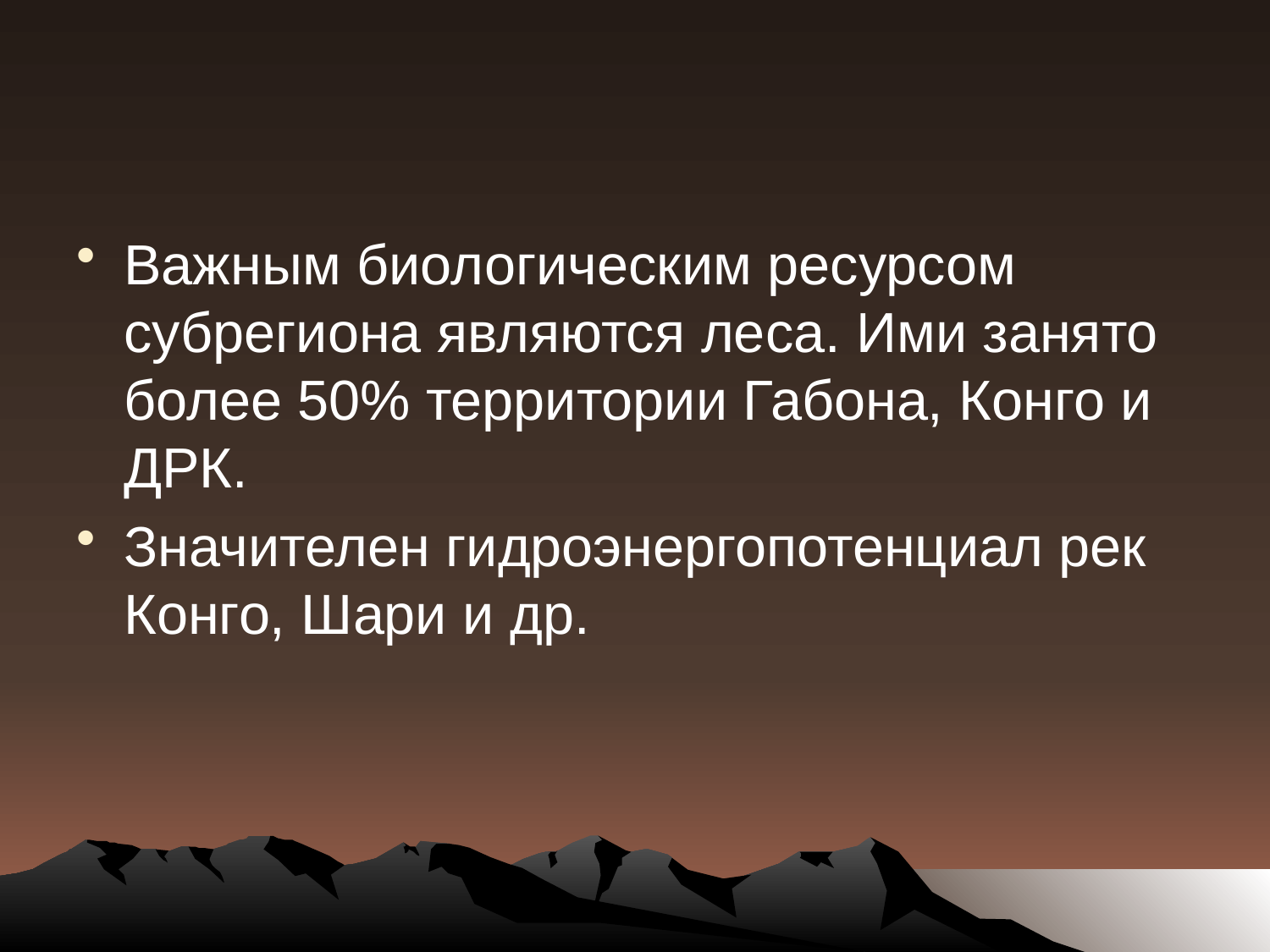

#
Важным биологическим ресурсом субрегиона являются леса. Ими занято более 50% территории Габона, Конго и ДРК.
Значителен гидроэнергопотенциал рек Конго, Шари и др.